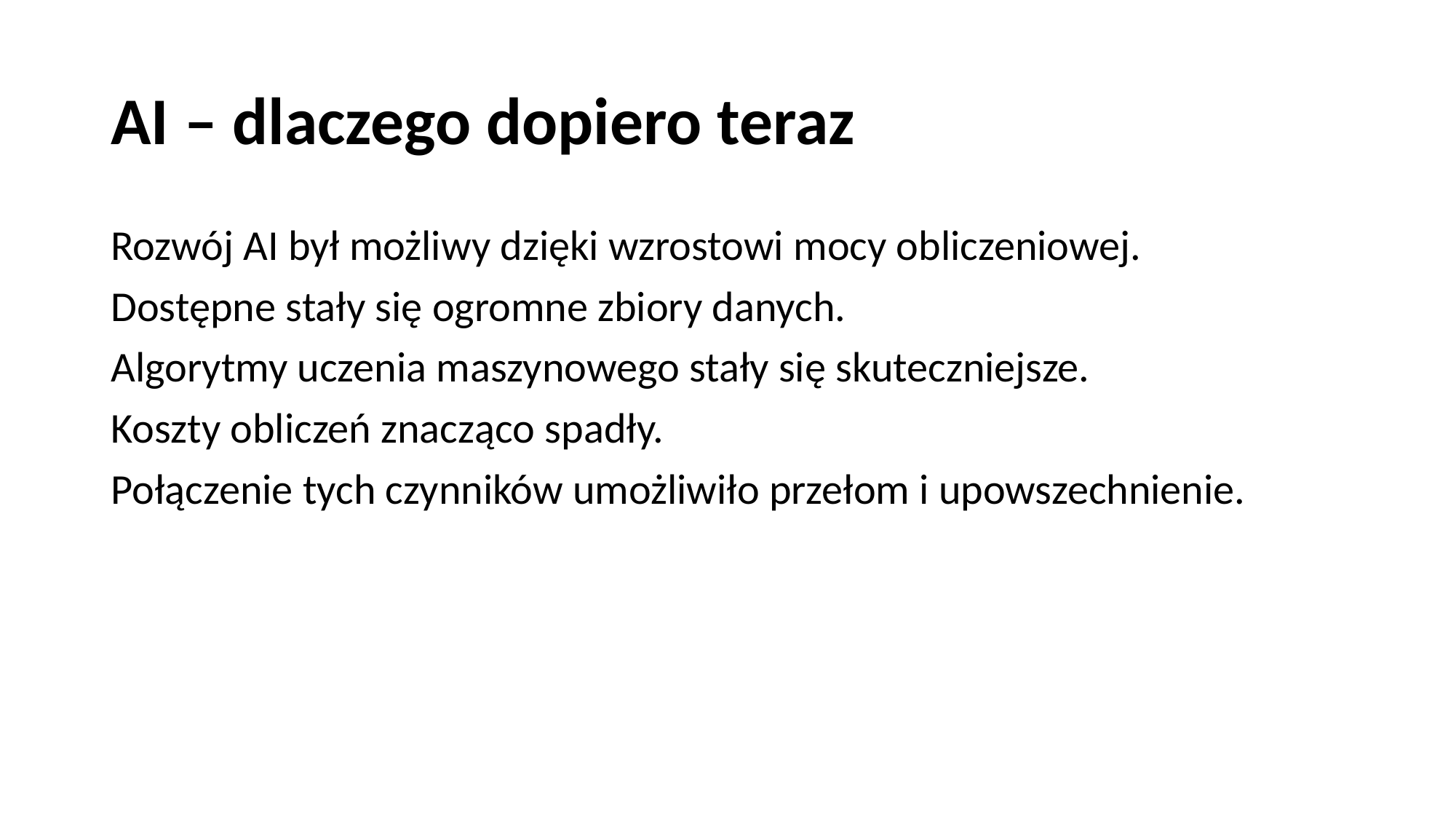

# AI – dlaczego dopiero teraz
Rozwój AI był możliwy dzięki wzrostowi mocy obliczeniowej.
Dostępne stały się ogromne zbiory danych.
Algorytmy uczenia maszynowego stały się skuteczniejsze.
Koszty obliczeń znacząco spadły.
Połączenie tych czynników umożliwiło przełom i upowszechnienie.